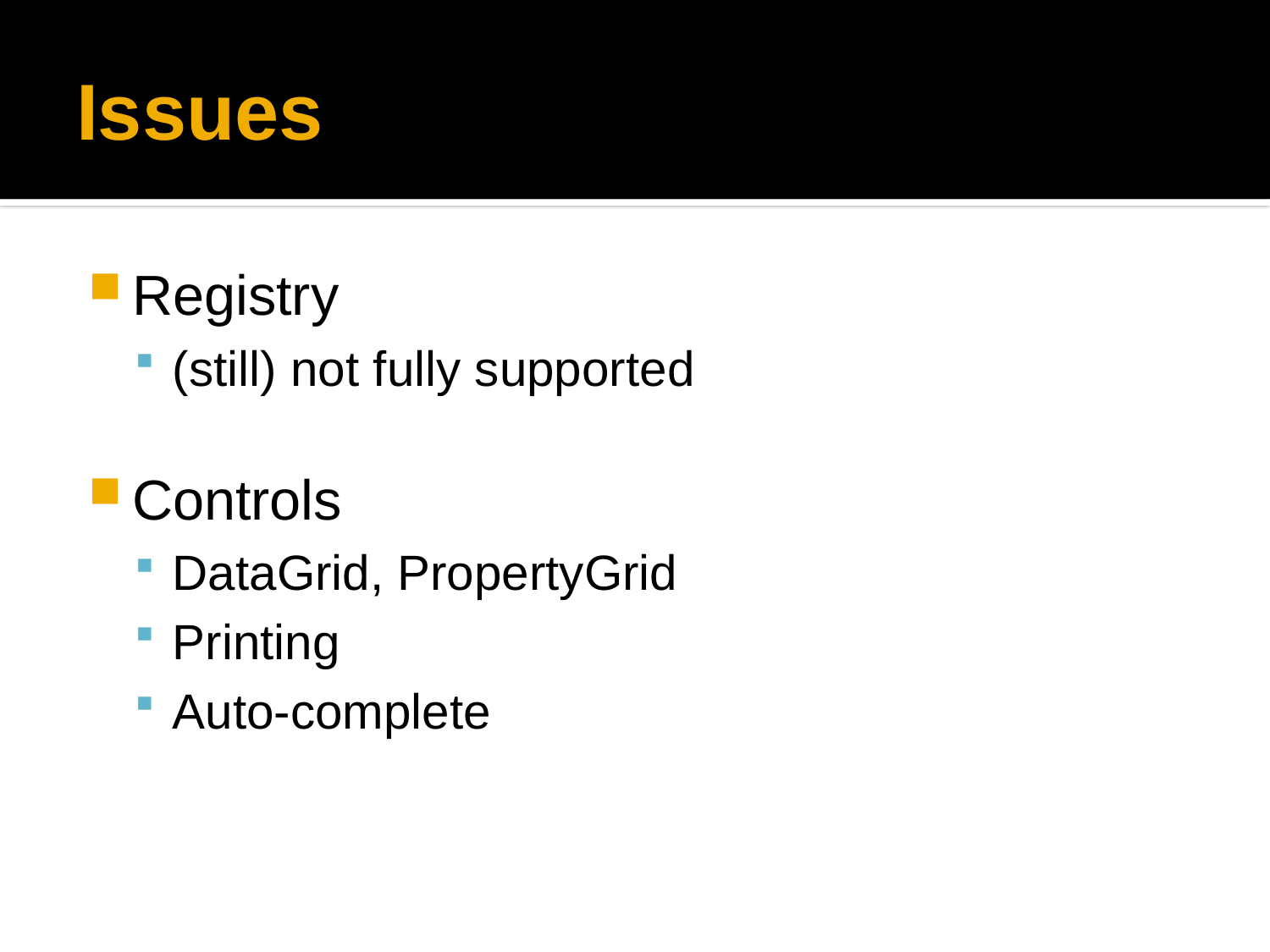

# Issues
Registry
(still) not fully supported

Controls
DataGrid, PropertyGrid
Printing
Auto-complete